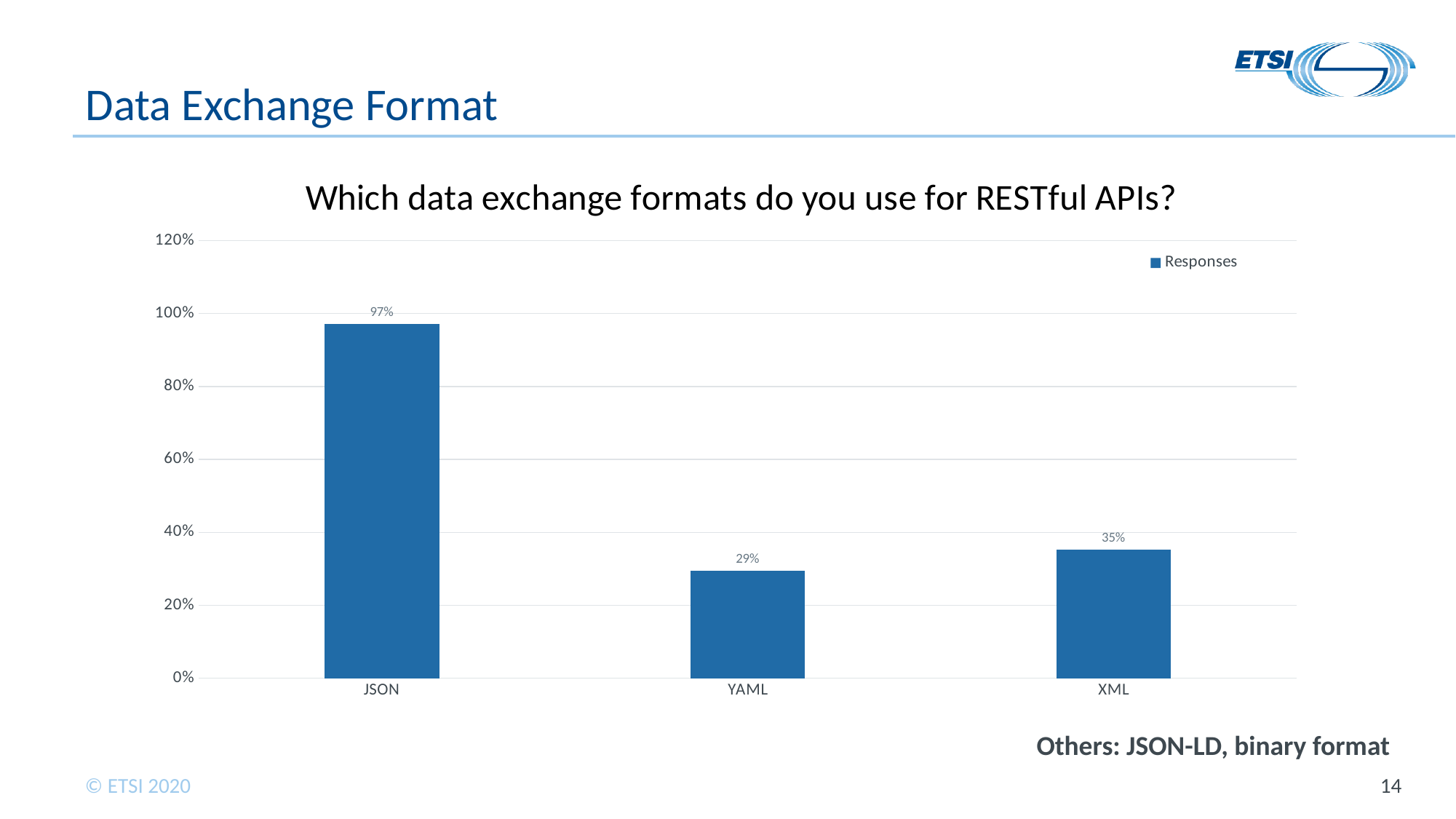

# Data Exchange Format

### Chart: Which data exchange formats do you use for RESTful APIs?

| Category | Responses |
|---|---|
| JSON | 0.9705882352941176 |
| YAML | 0.29411764705882354 |
| XML | 0.35294117647058826 |
Others: JSON-LD, binary format